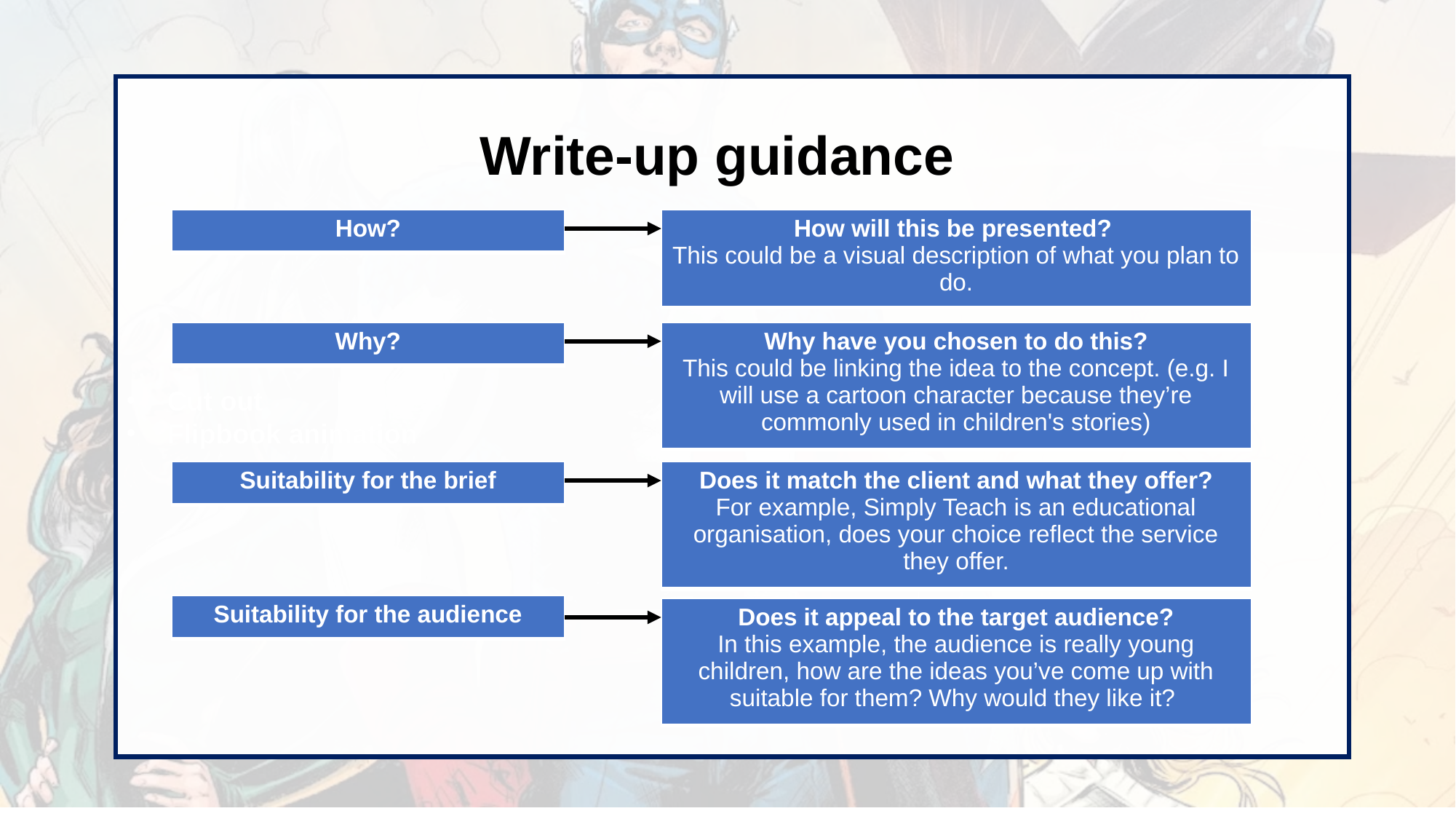

Cut out
Flipbook animation
Write-up guidance
| How? |
| --- |
| How will this be presented? This could be a visual description of what you plan to do. |
| --- |
| Why? |
| --- |
| Why have you chosen to do this? This could be linking the idea to the concept. (e.g. I will use a cartoon character because they’re commonly used in children's stories) |
| --- |
| Suitability for the brief |
| --- |
| Does it match the client and what they offer? For example, Simply Teach is an educational organisation, does your choice reflect the service they offer. |
| --- |
| Suitability for the audience |
| --- |
| Does it appeal to the target audience? In this example, the audience is really young children, how are the ideas you’ve come up with suitable for them? Why would they like it? |
| --- |